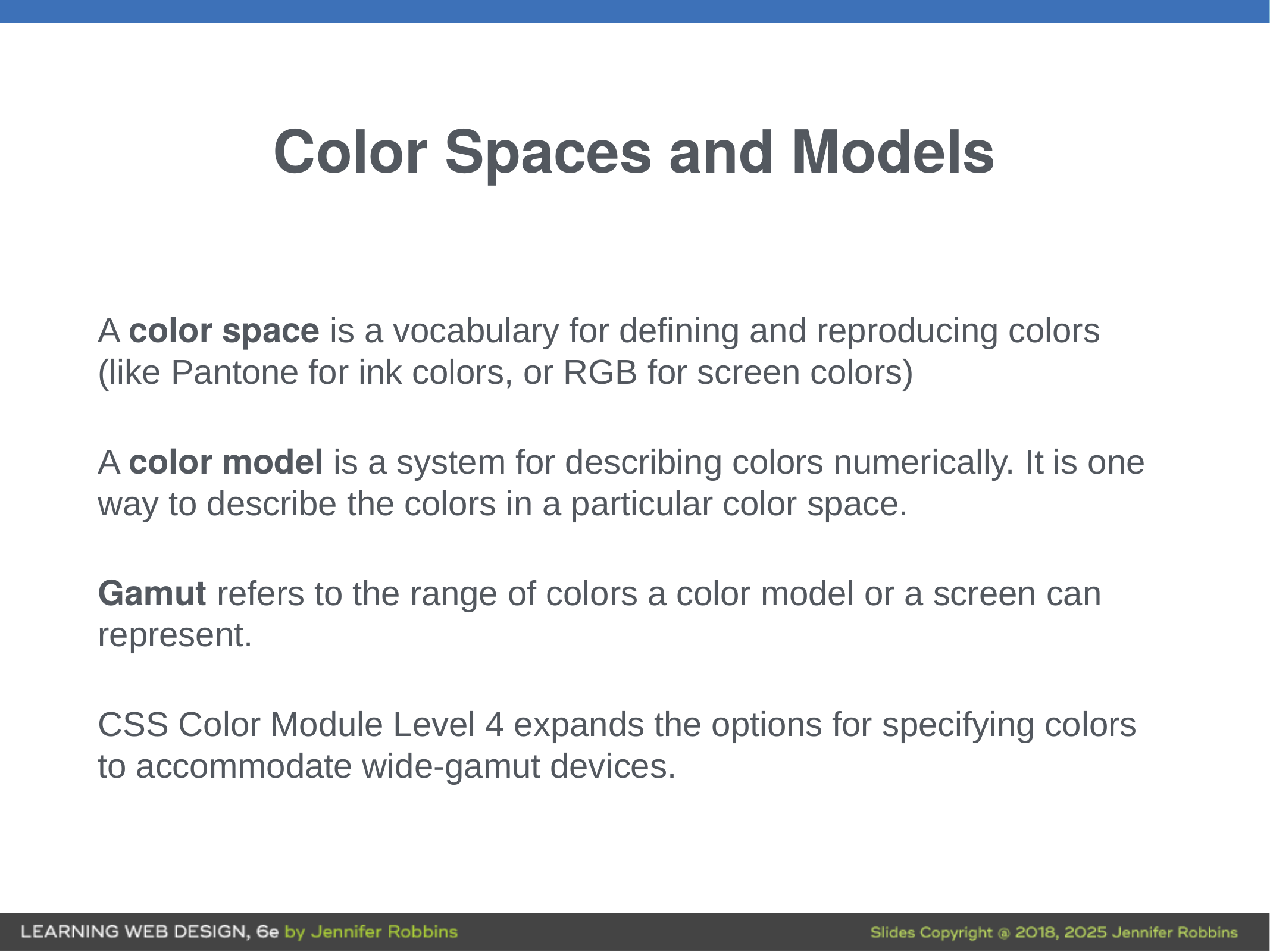

# Color Spaces and Models
A color space is a vocabulary for defining and reproducing colors (like Pantone for ink colors, or RGB for screen colors)
A color model is a system for describing colors numerically. It is one way to describe the colors in a particular color space.
Gamut refers to the range of colors a color model or a screen can represent.
CSS Color Module Level 4 expands the options for specifying colors to accommodate wide-gamut devices.